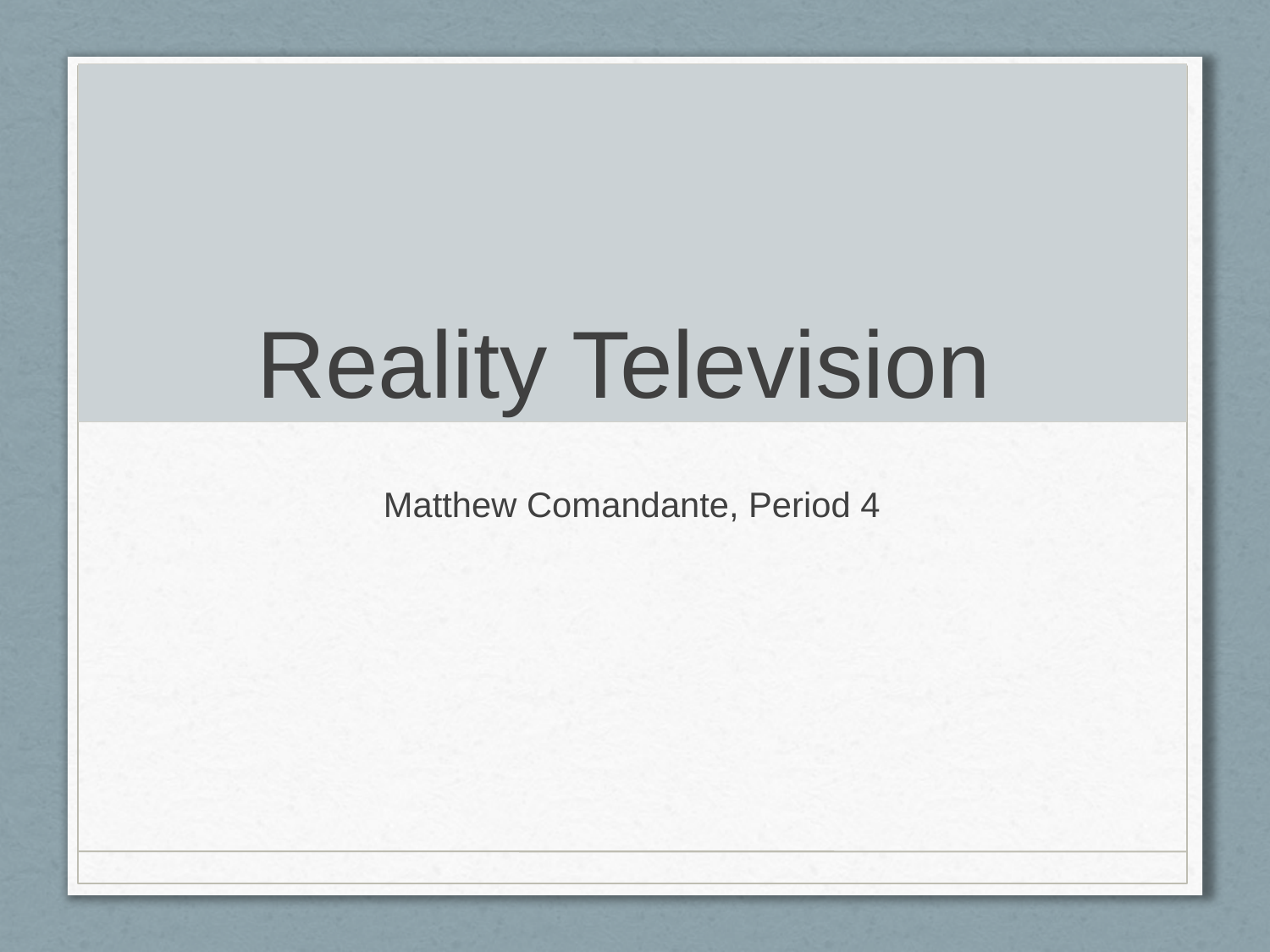

# Reality Television
Matthew Comandante, Period 4